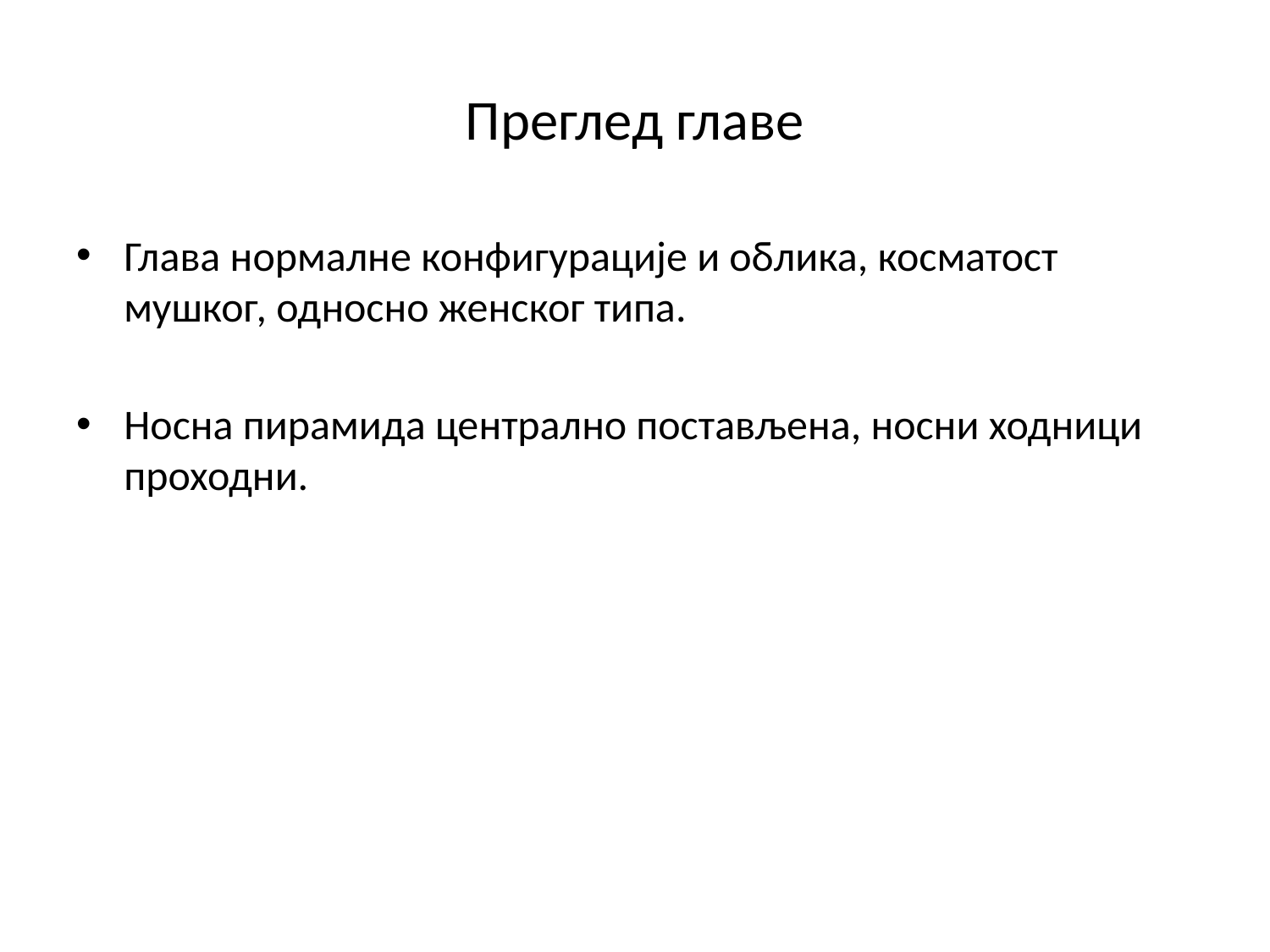

# Преглед главе
Глава нормалне конфигурације и облика, косматост мушког, односно женског типа.

Носна пирамида централно постављена, носни ходници проходни.